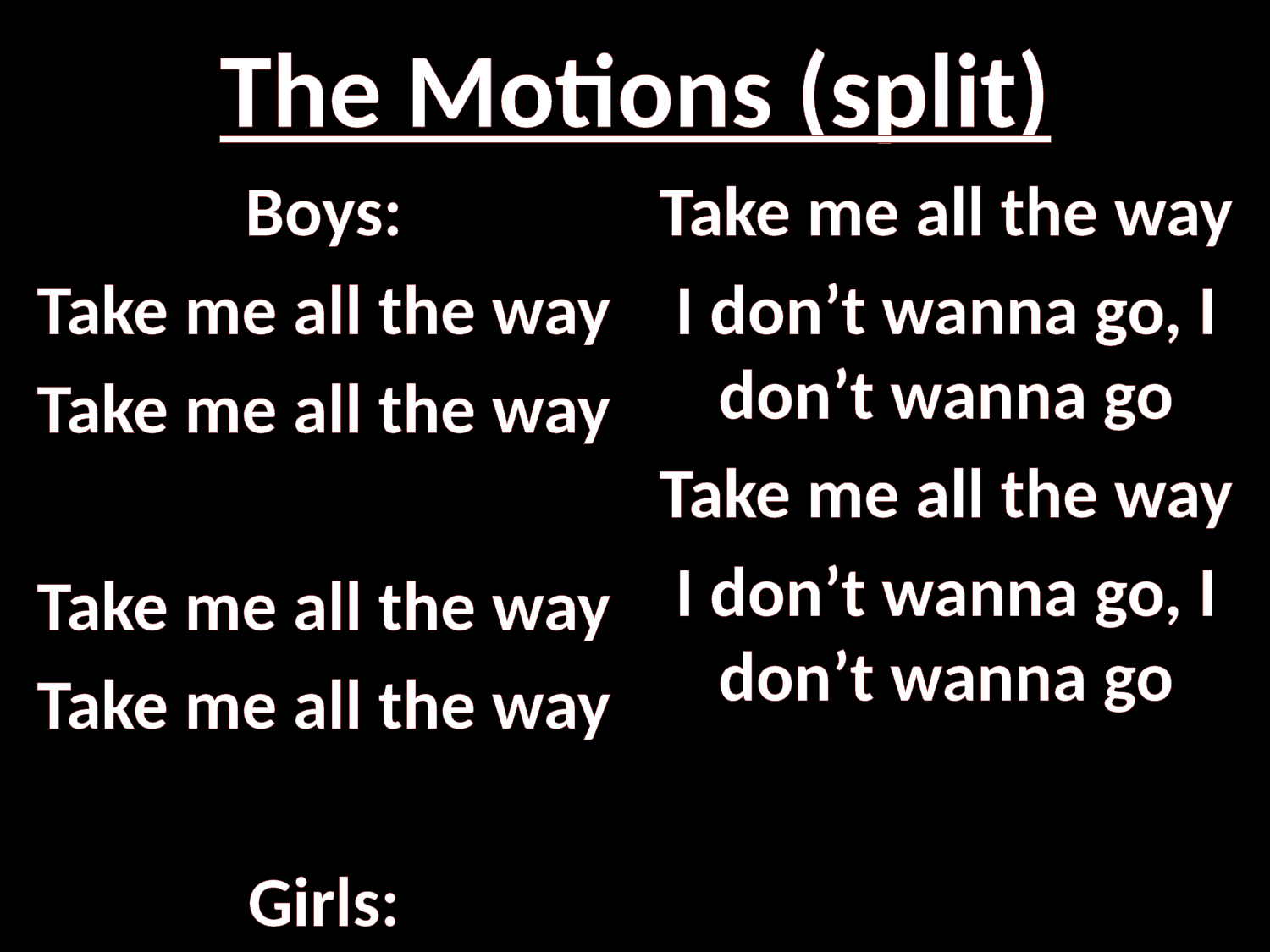

# The Motions (split)
Boys:
Take me all the way
Take me all the way

Take me all the way
Take me all the way

Girls:
Take me all the way
I don’t wanna go, I don’t wanna go
Take me all the way
I don’t wanna go, I don’t wanna go